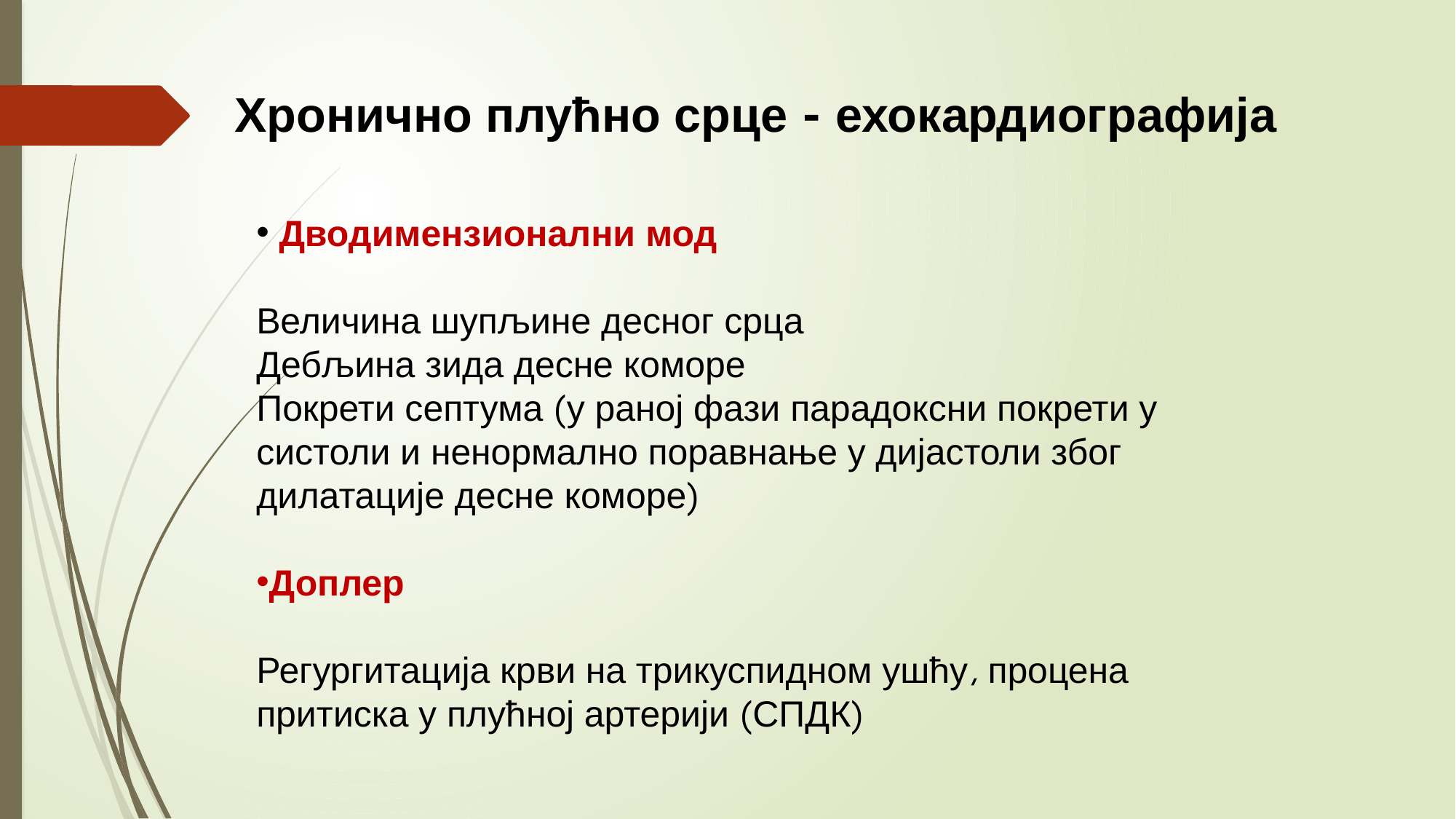

Хронично плућно срце - ехокардиографија
 Дводимензионални мод

Величина шупљине десног срца
Дебљина зида десне коморе
Покрети септума (у раној фази парадоксни покрети у систоли и ненормално поравнање у дијастоли због дилатације десне коморе)

Доплер

Регургитација крви на трикуспидном ушћу, процена притиска у плућној артерији (СПДК)